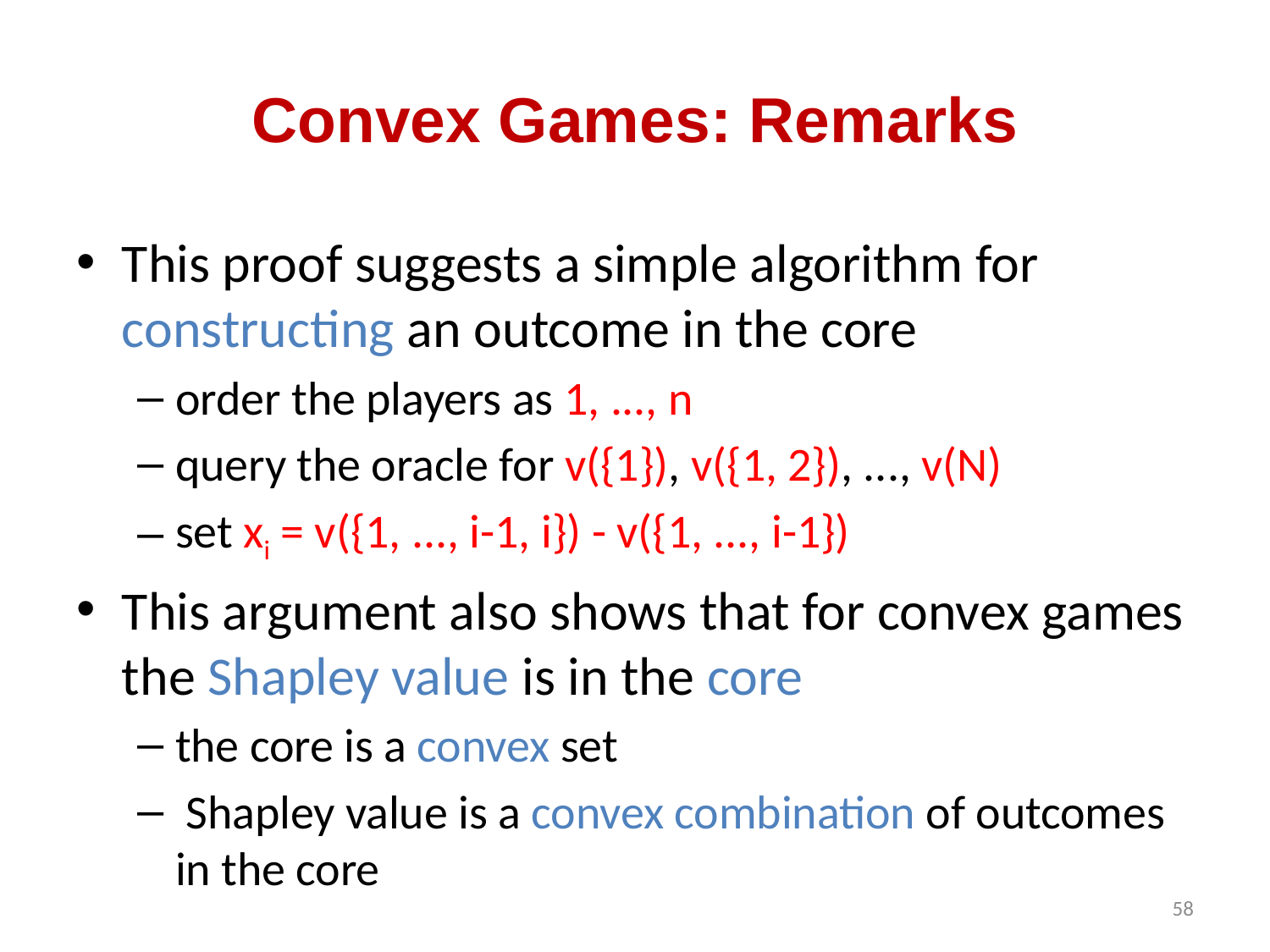

# Convex Games: Remarks
This proof suggests a simple algorithm for constructing an outcome in the core
order the players as 1, ..., n
query the oracle for v({1}), v({1, 2}), ..., v(N)
set xi = v({1, ..., i-1, i}) - v({1, ..., i-1})
This argument also shows that for convex games the Shapley value is in the core
the core is a convex set
 Shapley value is a convex combination of outcomes in the core
58